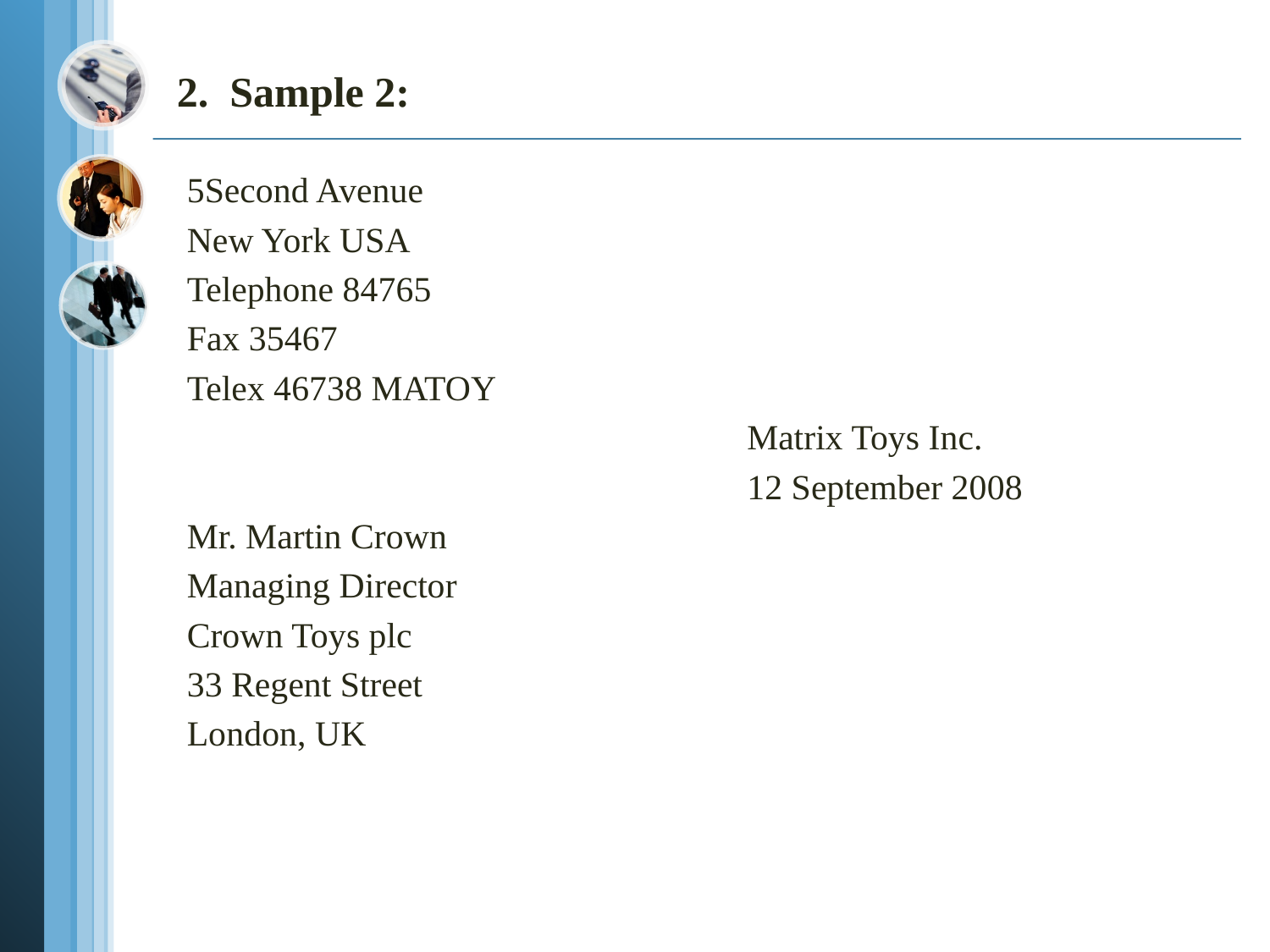

# 2.  Sample 2:
5Second Avenue
New York USA
Telephone 84765
Fax 35467
Telex 46738 MATOY
                                                               Matrix Toys Inc.
                                                               12 September 2008
Mr. Martin Crown
Managing Director
Crown Toys plc
33 Regent Street
London, UK